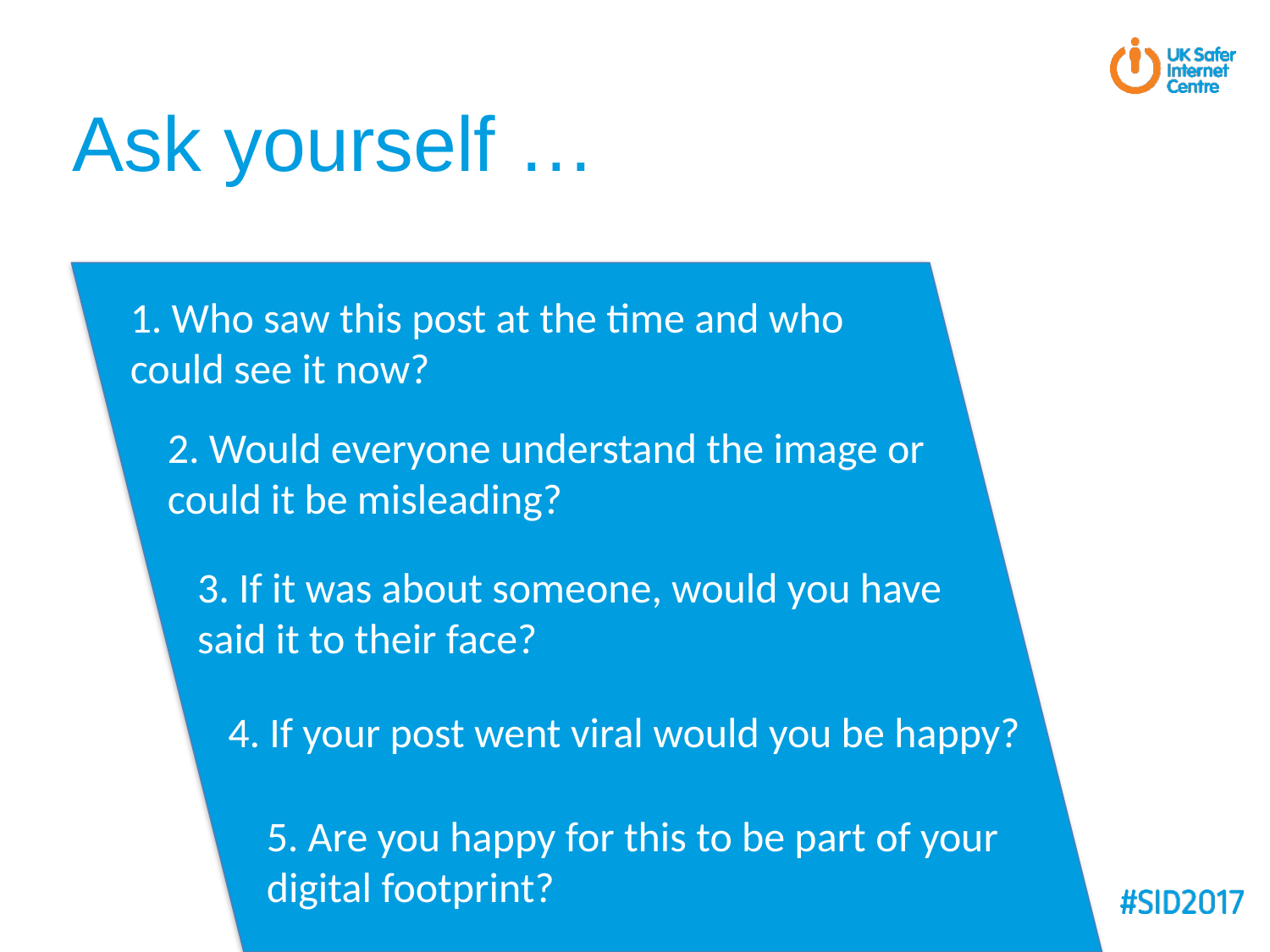

# Ask yourself …

1. Who saw this post at the time and who could see it now?
2. Would everyone understand the image or could it be misleading?
3. If it was about someone, would you have said it to their face?
4. If your post went viral would you be happy?
5. Are you happy for this to be part of your digital footprint?